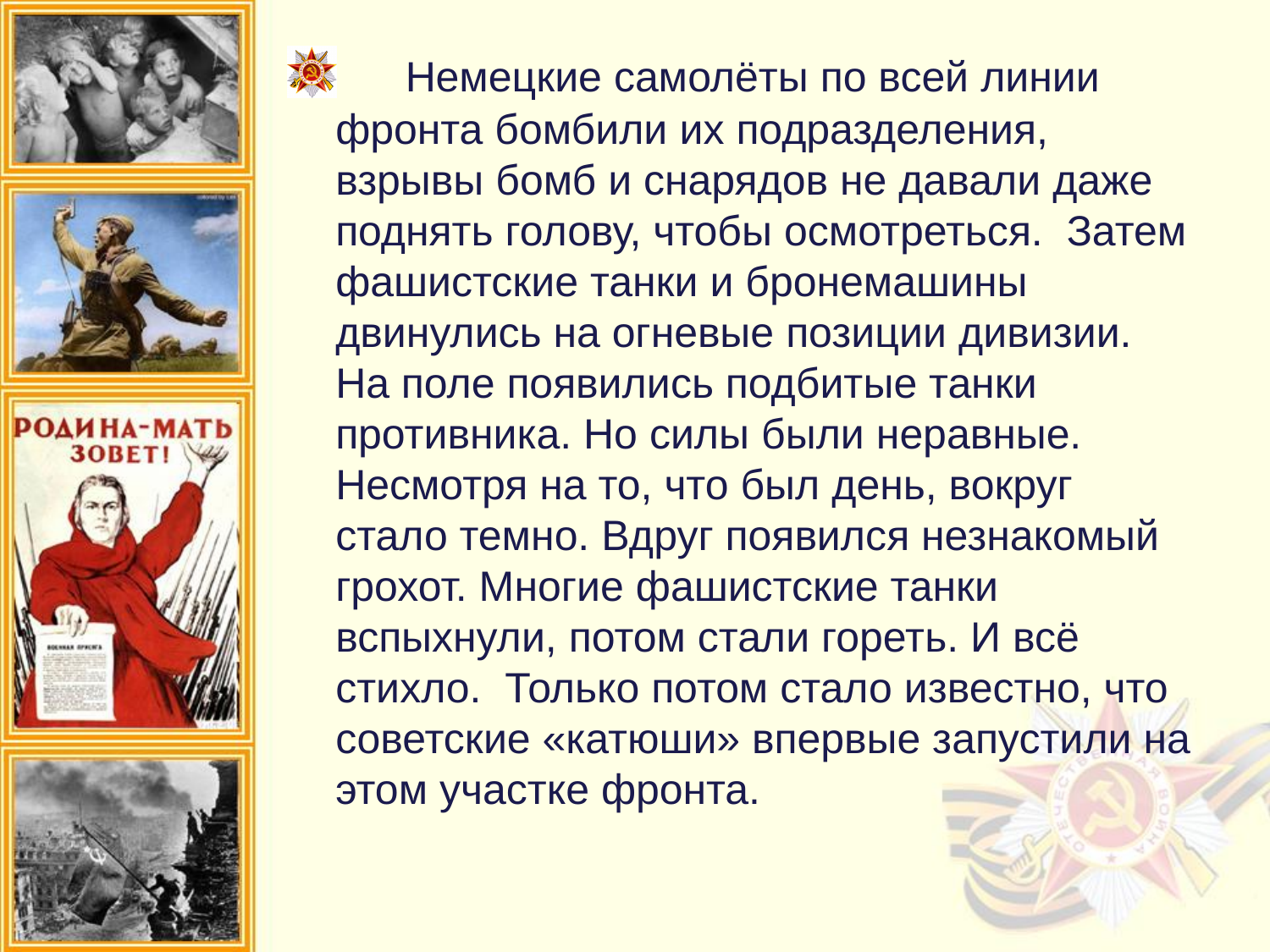

Немецкие самолёты по всей линии фронта бомбили их подразделения, взрывы бомб и снарядов не давали даже поднять голову, чтобы осмотреться.  Затем фашистские танки и бронемашины двинулись на огневые позиции дивизии. На поле появились подбитые танки противника. Но силы были неравные. Несмотря на то, что был день, вокруг стало темно. Вдруг появился незнакомый грохот. Многие фашистские танки вспыхнули, потом стали гореть. И всё стихло.  Только потом стало известно, что советские «катюши» впервые запустили на этом участке фронта.